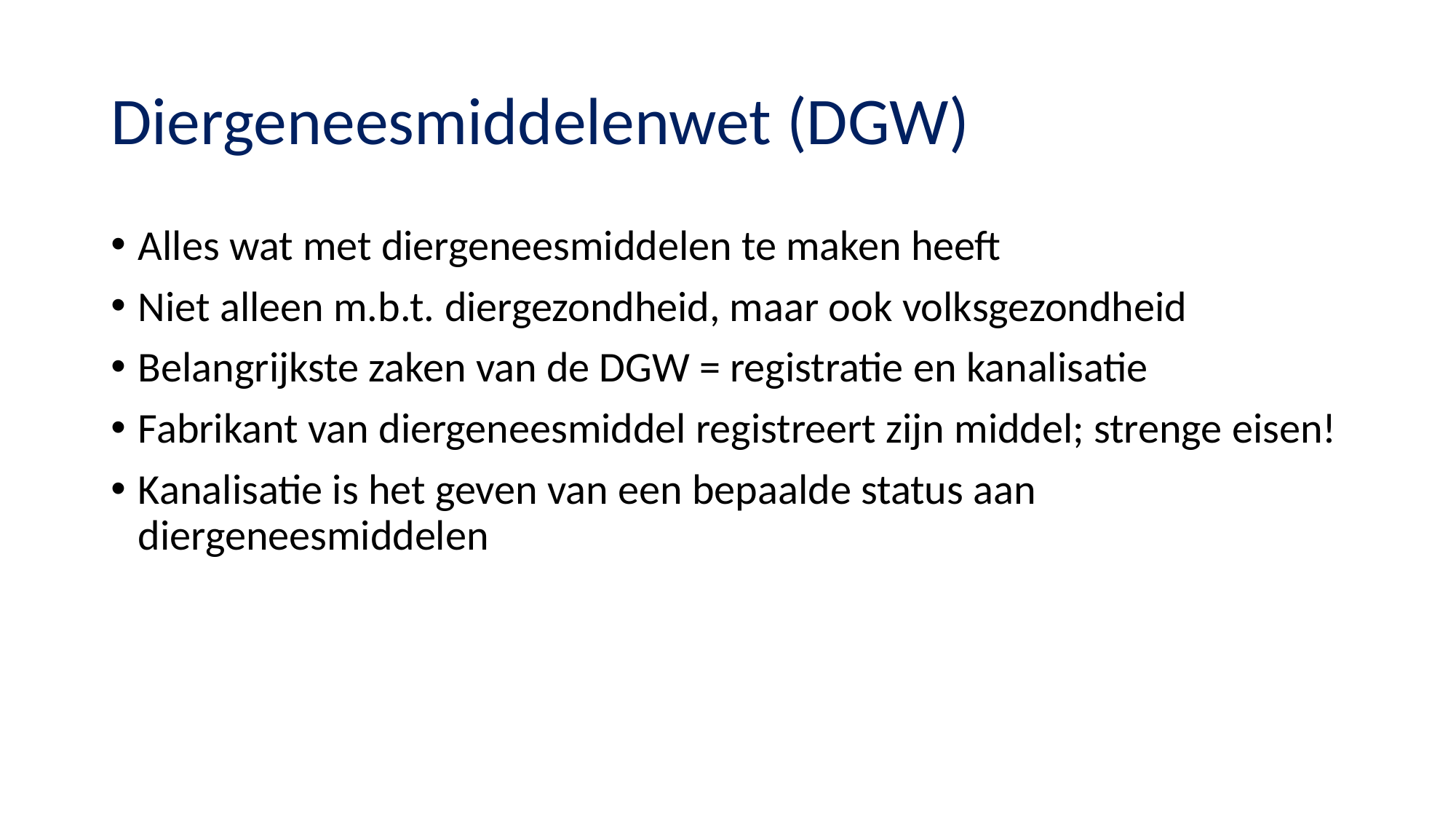

# Diergeneesmiddelenwet (DGW)
Alles wat met diergeneesmiddelen te maken heeft
Niet alleen m.b.t. diergezondheid, maar ook volksgezondheid
Belangrijkste zaken van de DGW = registratie en kanalisatie
Fabrikant van diergeneesmiddel registreert zijn middel; strenge eisen!
Kanalisatie is het geven van een bepaalde status aan diergeneesmiddelen